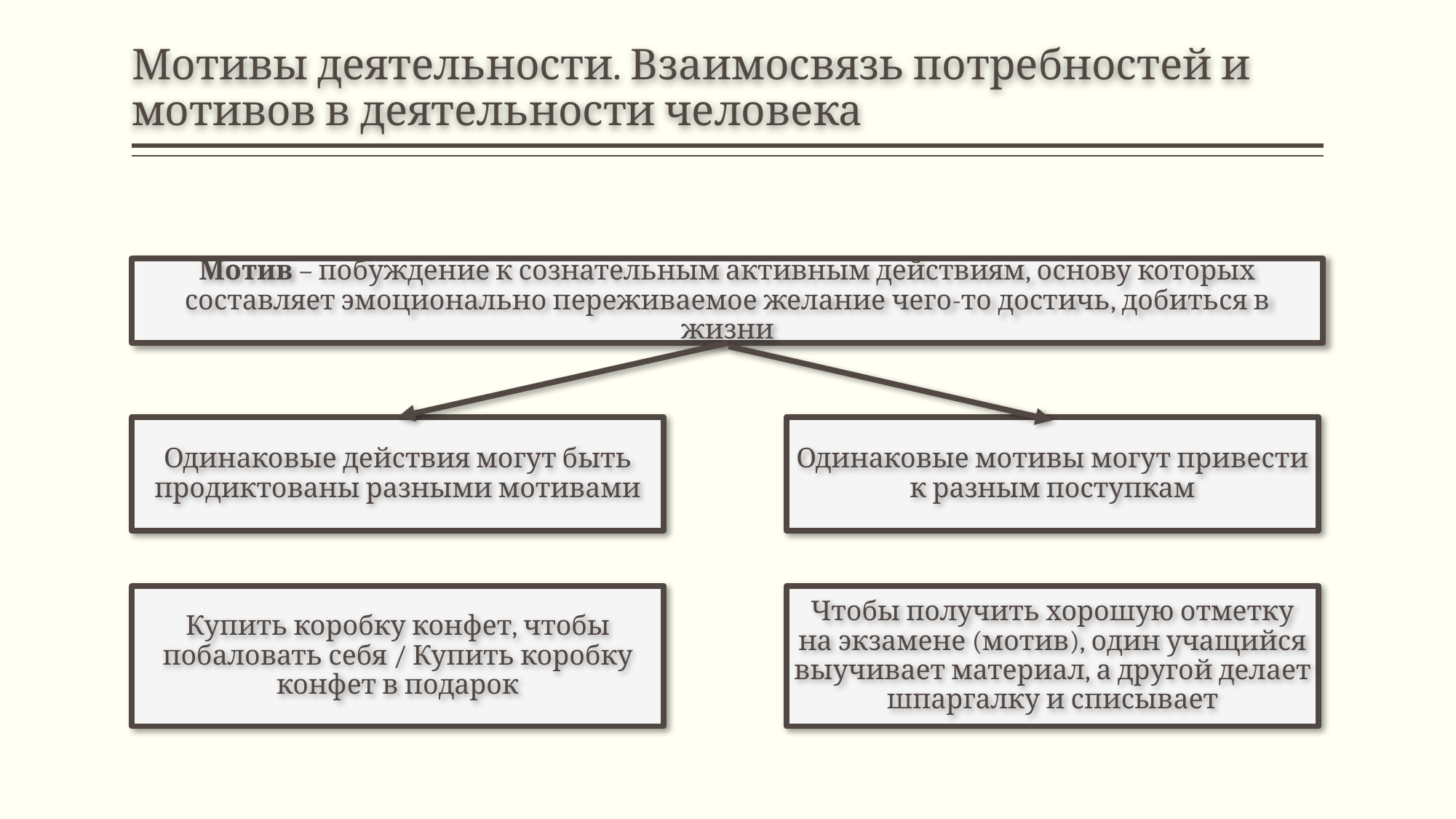

# Мотивы деятельности. Взаимосвязь потребностей и мотивов в деятельности человека

Мотив – побуждение к сознательным активным действиям, основу которых составляет эмоционально переживаемое желание чего-то достичь, добиться в жизни

Одинаковые действия могут быть продиктованы разными мотивами

Одинаковые мотивы могут привести к разным поступкам

Купить коробку конфет, чтобы побаловать себя / Купить коробку конфет в подарок

Чтобы получить хорошую отметку на экзамене (мотив), один учащийся выучивает материал, а другой делает шпаргалку и списывает